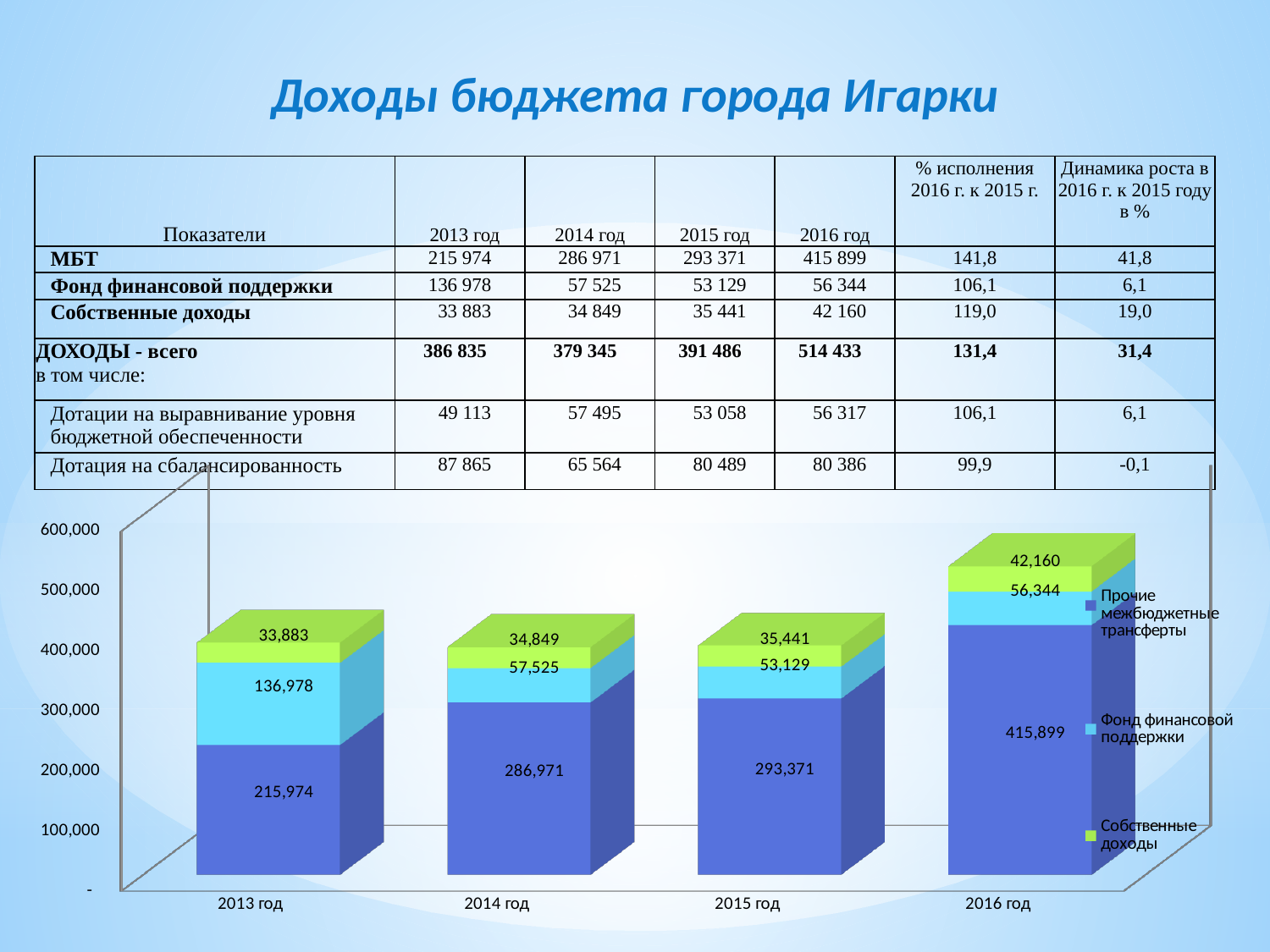

Доходы бюджета города Игарки
| Показатели | 2013 год | 2014 год | 2015 год | 2016 год | % исполнения 2016 г. к 2015 г. | Динамика роста в 2016 г. к 2015 году в % |
| --- | --- | --- | --- | --- | --- | --- |
| МБТ | 215 974 | 286 971 | 293 371 | 415 899 | 141,8 | 41,8 |
| Фонд финансовой поддержки | 136 978 | 57 525 | 53 129 | 56 344 | 106,1 | 6,1 |
| Собственные доходы | 33 883 | 34 849 | 35 441 | 42 160 | 119,0 | 19,0 |
| ДОХОДЫ - всего в том числе: | 386 835 | 379 345 | 391 486 | 514 433 | 131,4 | 31,4 |
| Дотации на выравнивание уровня бюджетной обеспеченности | 49 113 | 57 495 | 53 058 | 56 317 | 106,1 | 6,1 |
| Дотация на сбалансированность | 87 865 | 65 564 | 80 489 | 80 386 | 99,9 | -0,1 |

[unsupported chart]